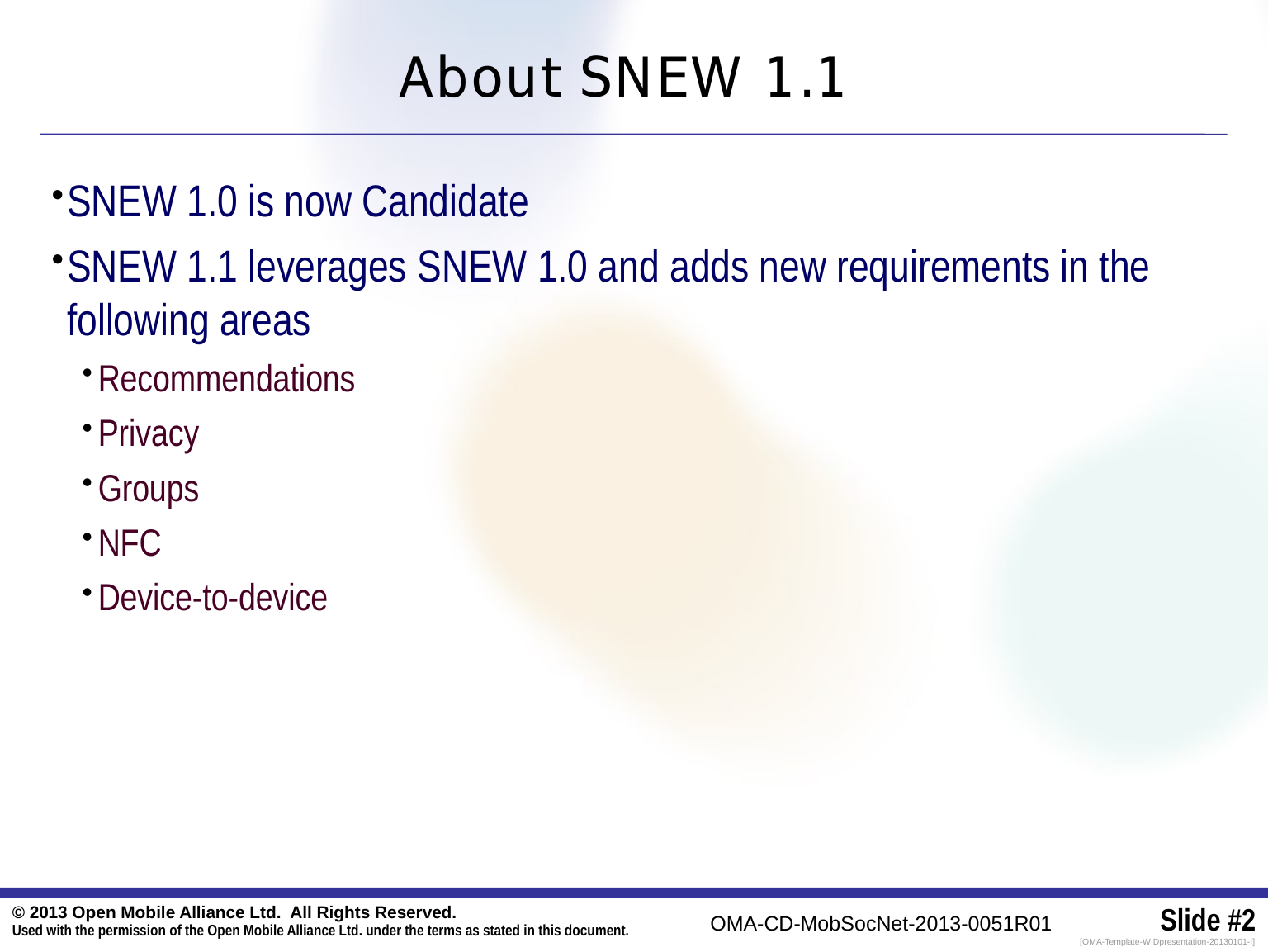

# About SNEW 1.1
SNEW 1.0 is now Candidate
SNEW 1.1 leverages SNEW 1.0 and adds new requirements in the following areas
Recommendations
Privacy
Groups
NFC
Device-to-device